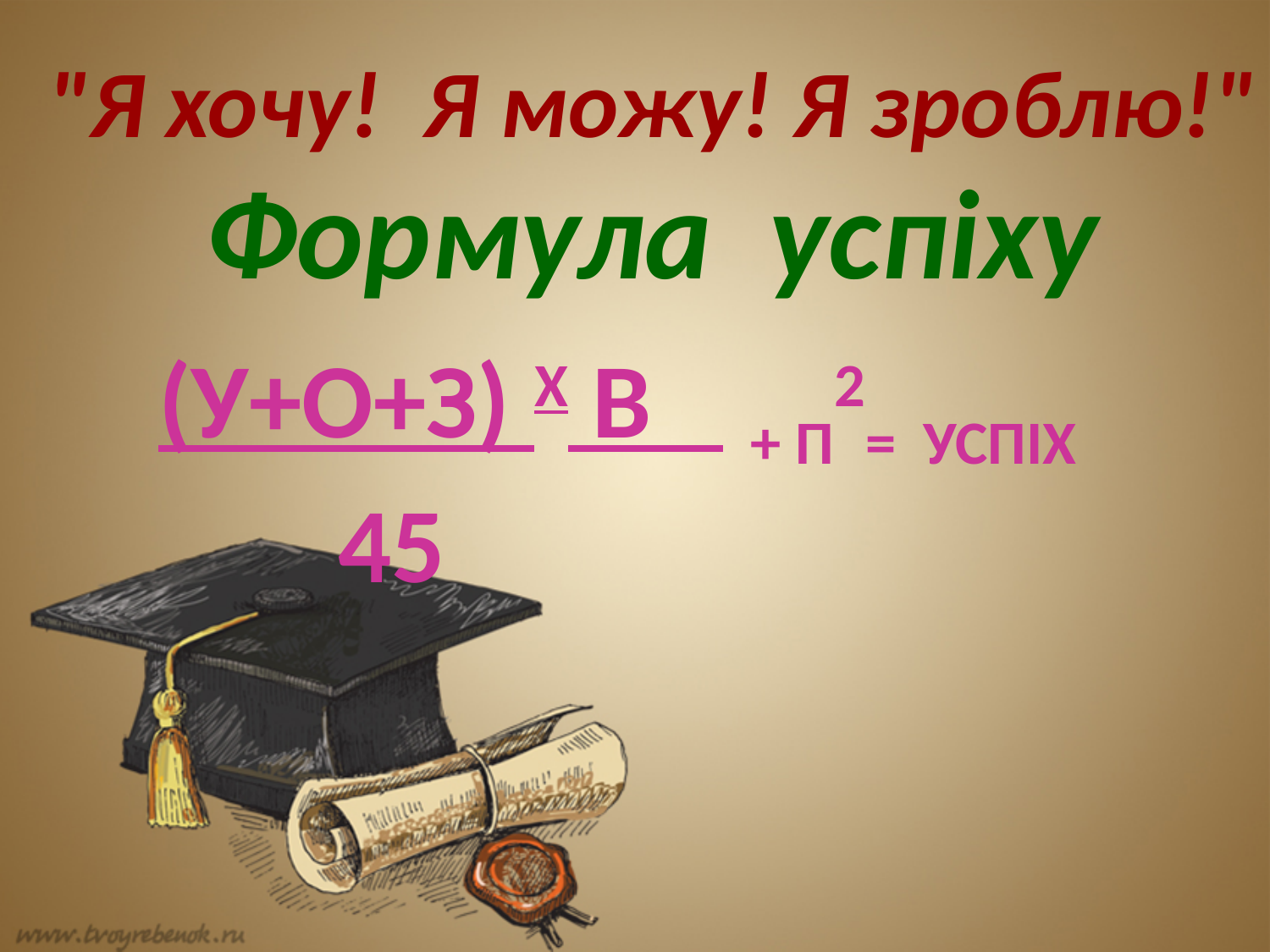

"Я хочу!  Я можу! Я зроблю!"
Формула  успіху
(У+О+З) X В     + П2=  УСПІХ
             45